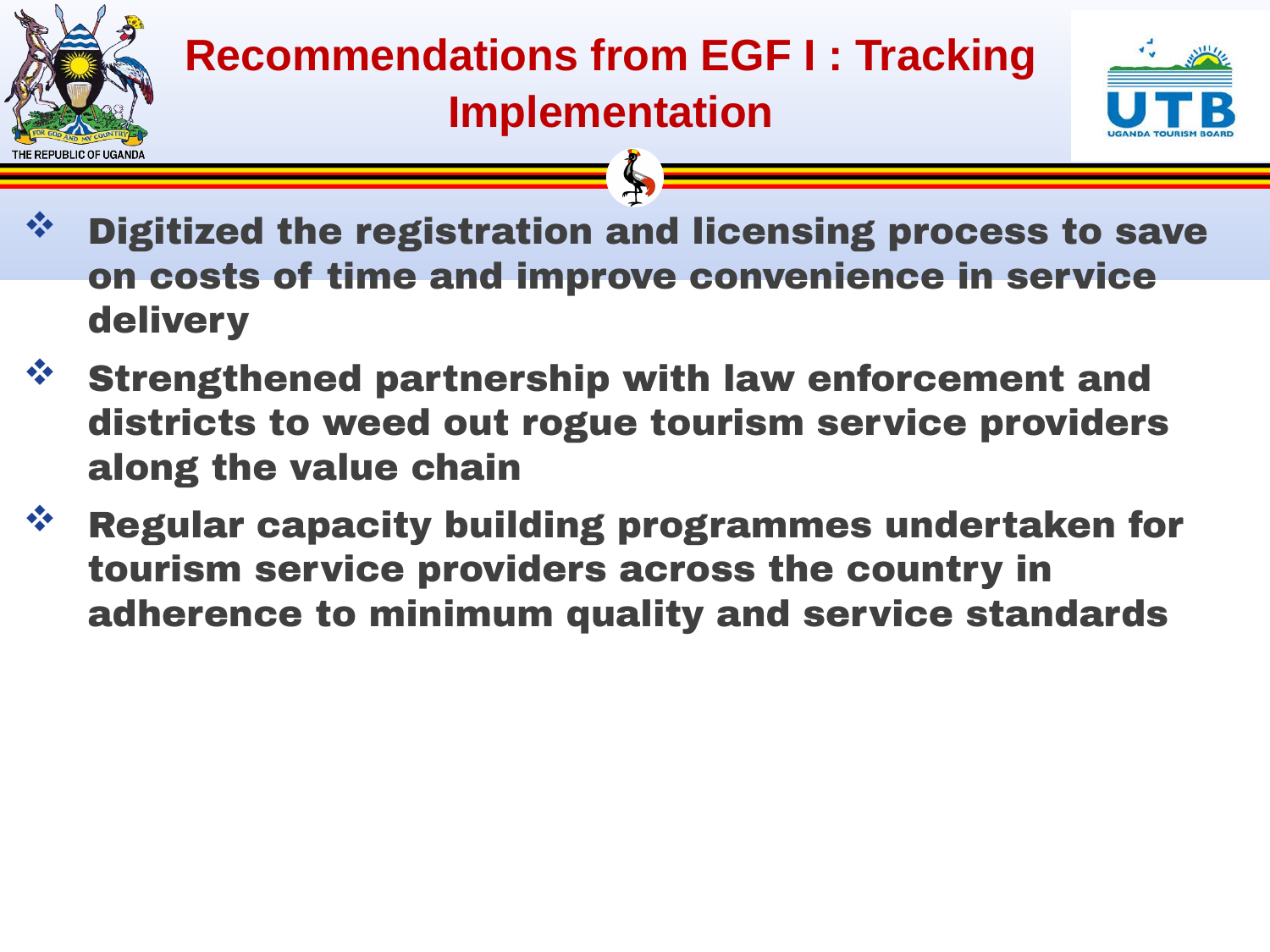

# Recommendations from EGF I : Tracking Implementation
Digitized the registration and licensing process to save on costs of time and improve convenience in service delivery
Strengthened partnership with law enforcement and districts to weed out rogue tourism service providers  along the value chain
Regular capacity building programmes undertaken for tourism service providers across the country in adherence to minimum quality and service standards